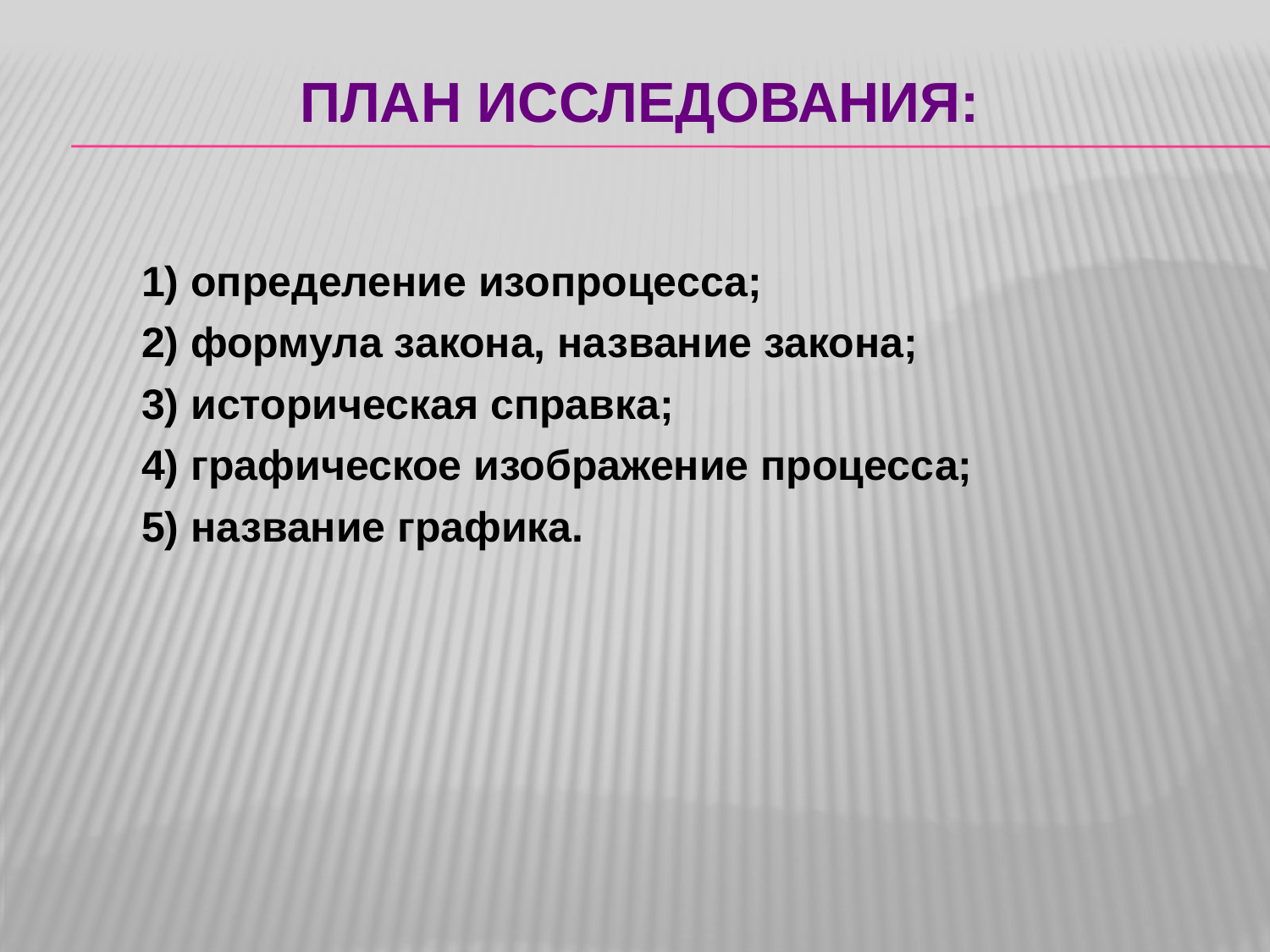

ПЛАН ИССЛЕДОВАНИЯ:

1) определение изопроцесса;
2) формула закона, название закона;
3) историческая справка;
4) графическое изображение процесса;
5) название графика.